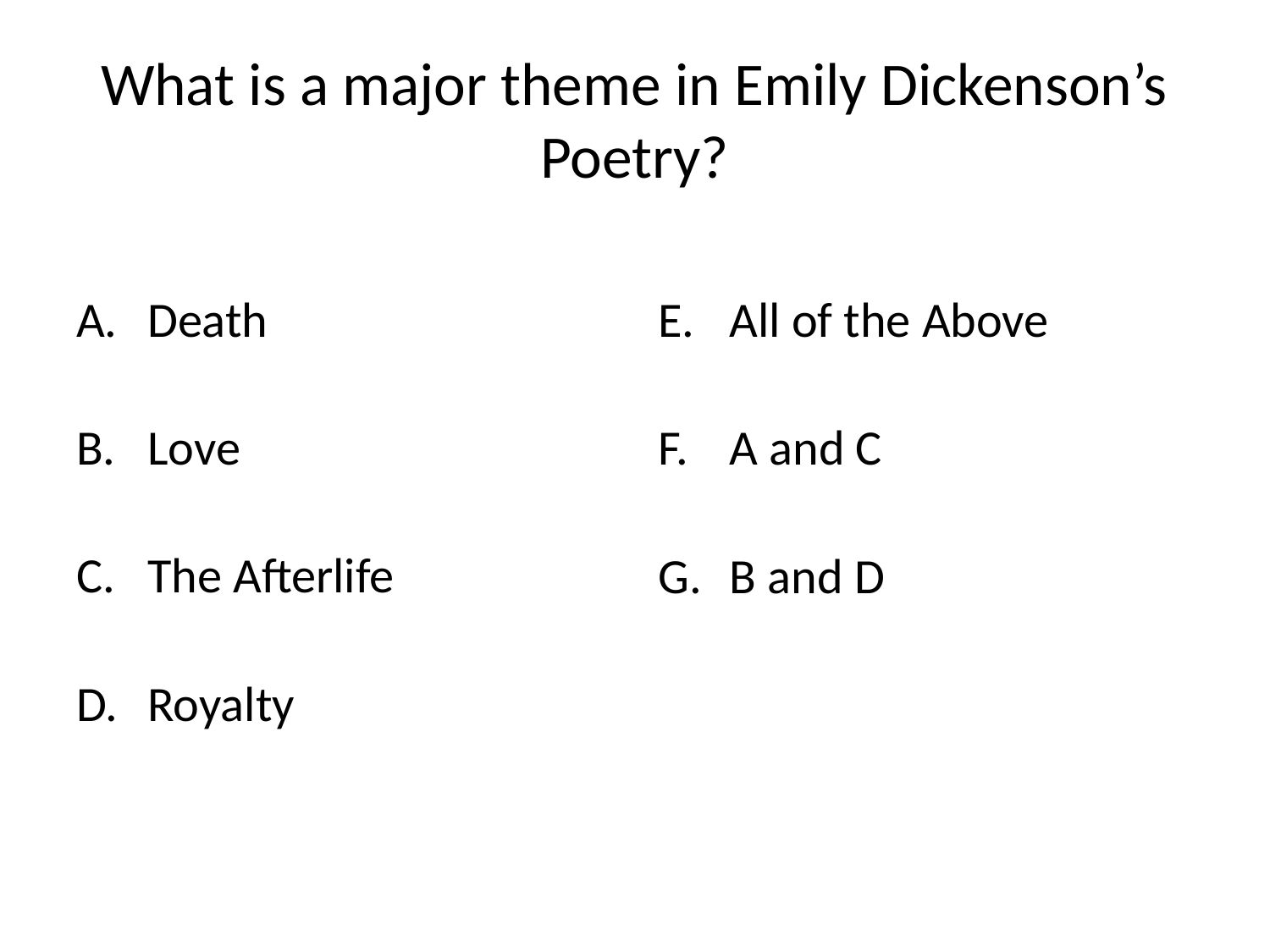

# What is a major theme in Emily Dickenson’s Poetry?
Death
Love
The Afterlife
Royalty
All of the Above
A and C
B and D